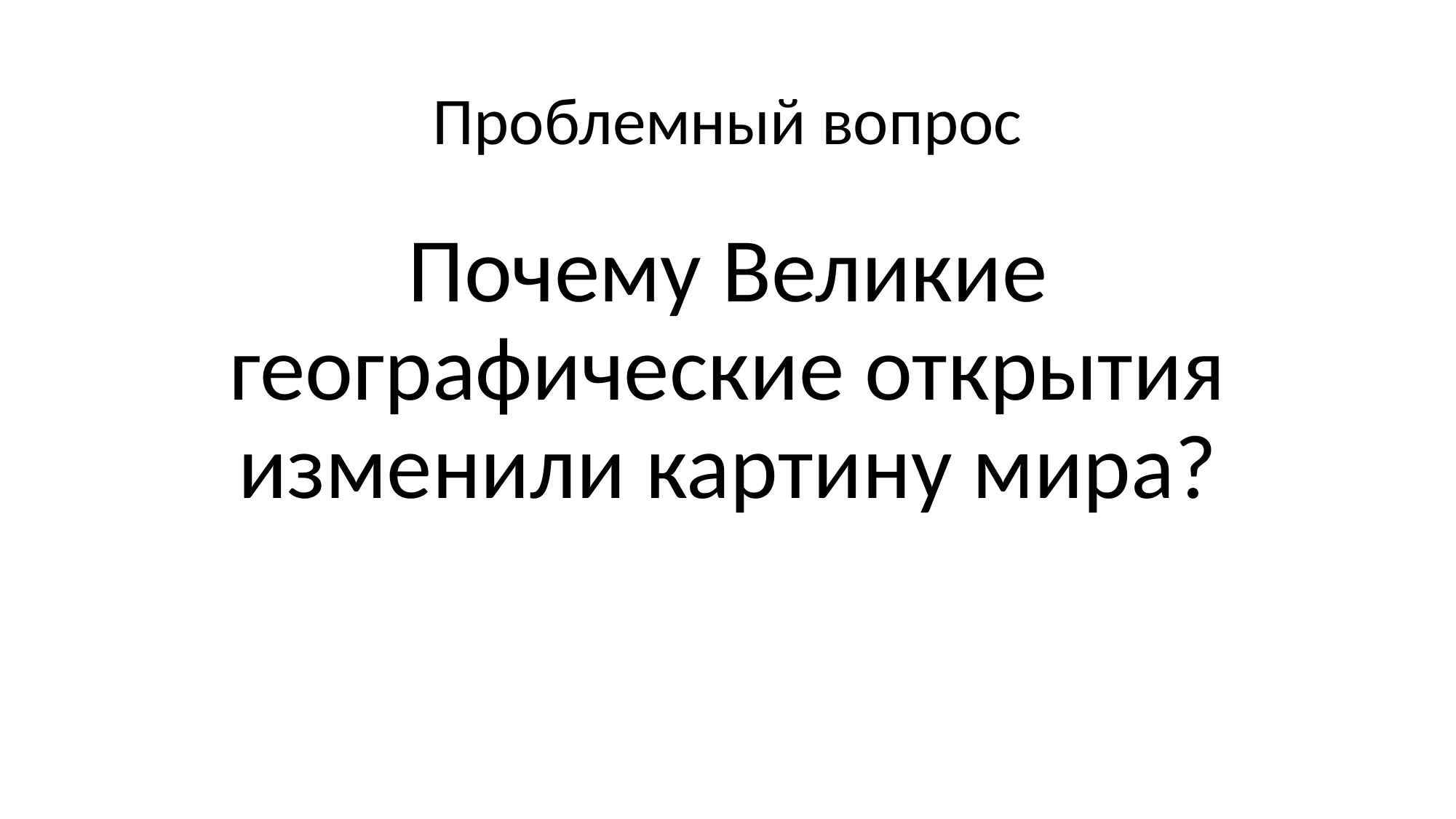

# Проблемный вопрос
Почему Великие географические открытия изменили картину мира?